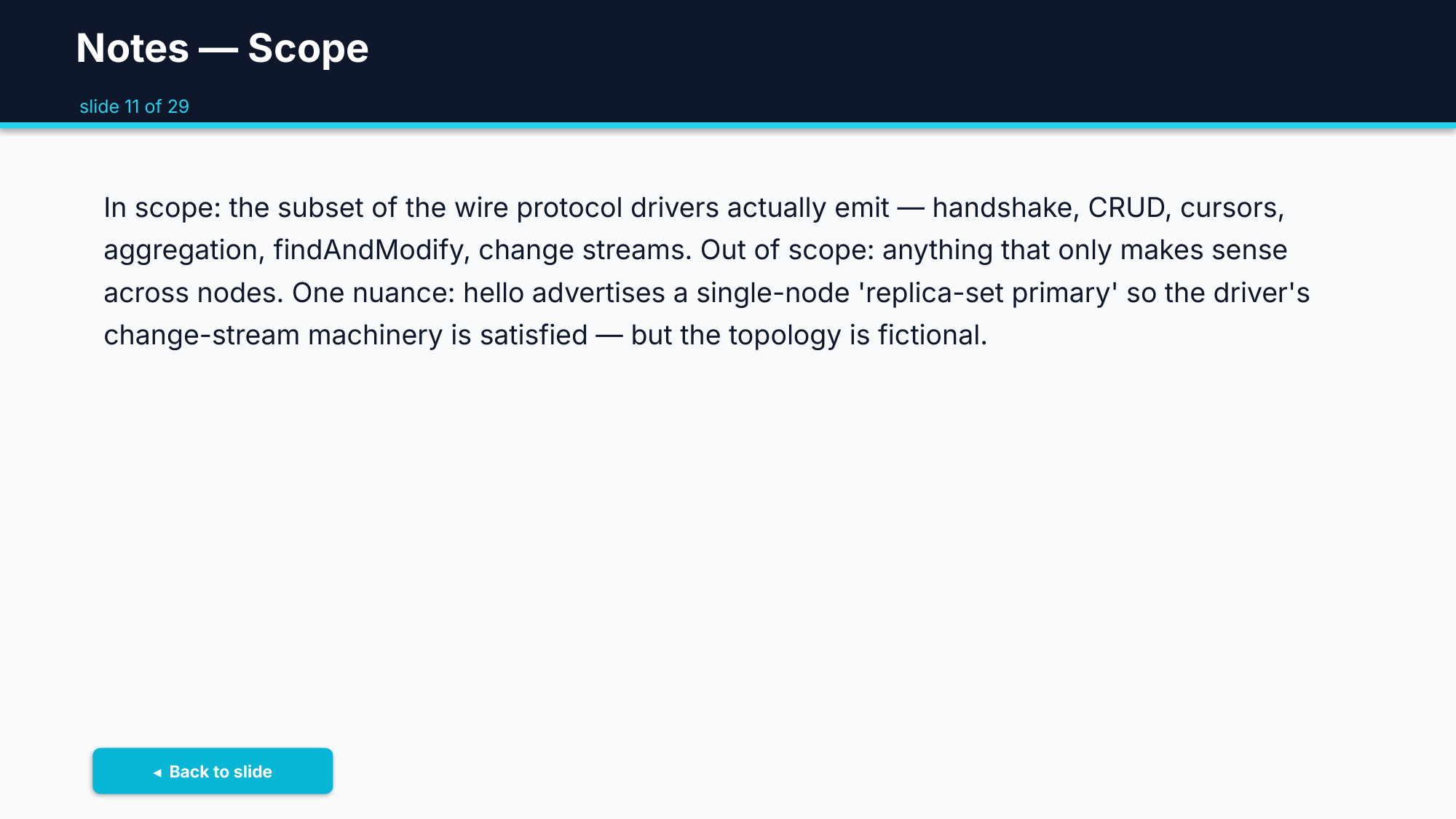

Notes — Scope
slide 11 of 29

In scope: the subset of the wire protocol drivers actually emit — handshake, CRUD, cursors, aggregation, findAndModify, change streams. Out of scope: anything that only makes sense across nodes. One nuance: hello advertises a single-node 'replica-set primary' so the driver's change-stream machinery is satisfied — but the topology is fictional.
◂  Back to slide